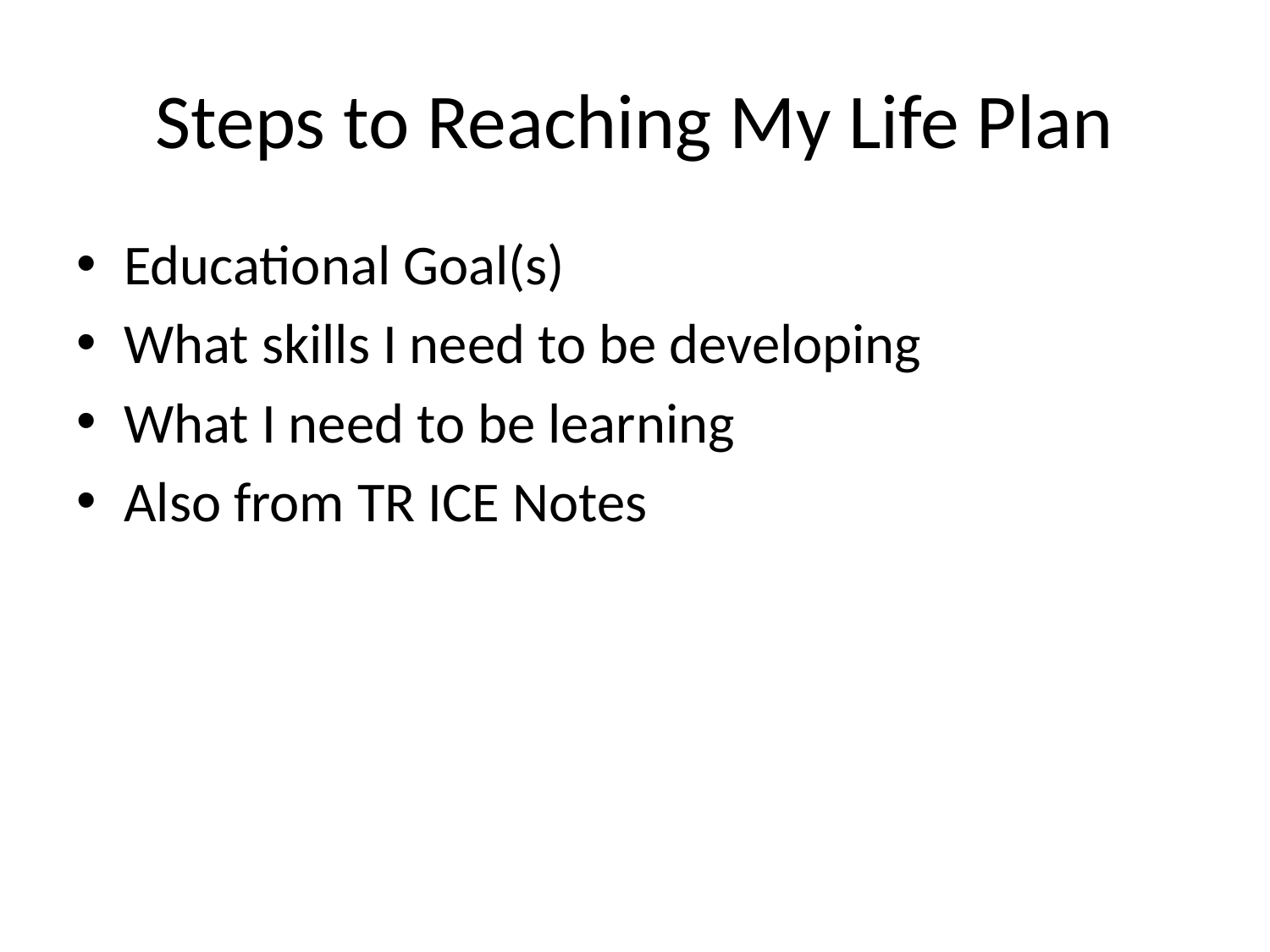

# Steps to Reaching My Life Plan
Educational Goal(s)
What skills I need to be developing
What I need to be learning
Also from TR ICE Notes